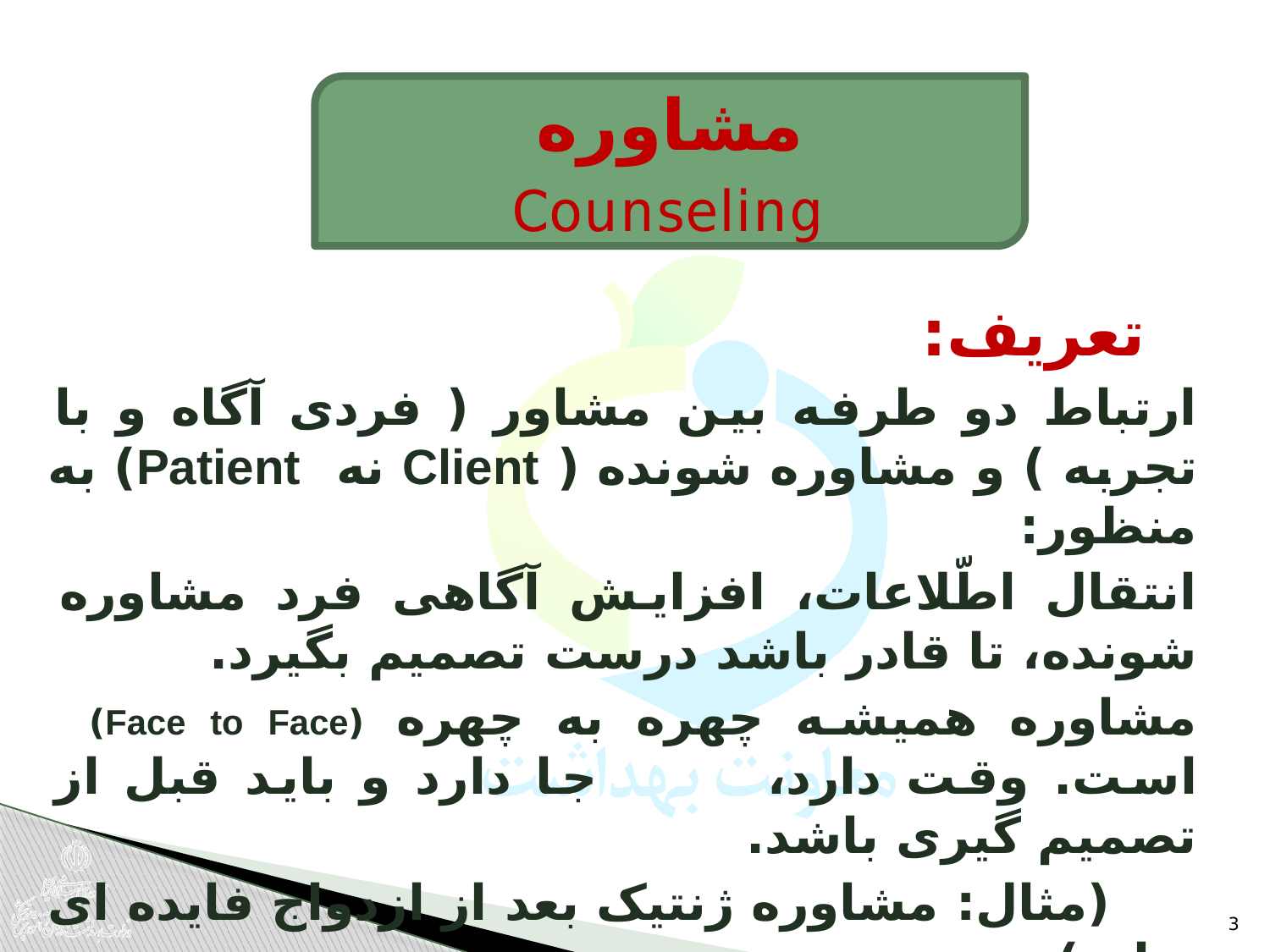

مشاوره
Counseling
   تعریف:
ارتباط دو طرفه بین مشاور ( فردی آگاه و با تجربه ) و مشاوره شونده ( Client نه  Patient) به منظور:
انتقال اطّلاعات، افزایش آگاهی فرد مشاوره شونده، تا قادر باشد درست تصمیم بگیرد.
مشاوره همیشه چهره به چهره (Face to Face)  است. وقت دارد،       جا دارد و باید قبل از تصمیم گیری باشد.
     (مثال: مشاوره ژنتیک بعد از ازدواج فایده ای ندارد)

3